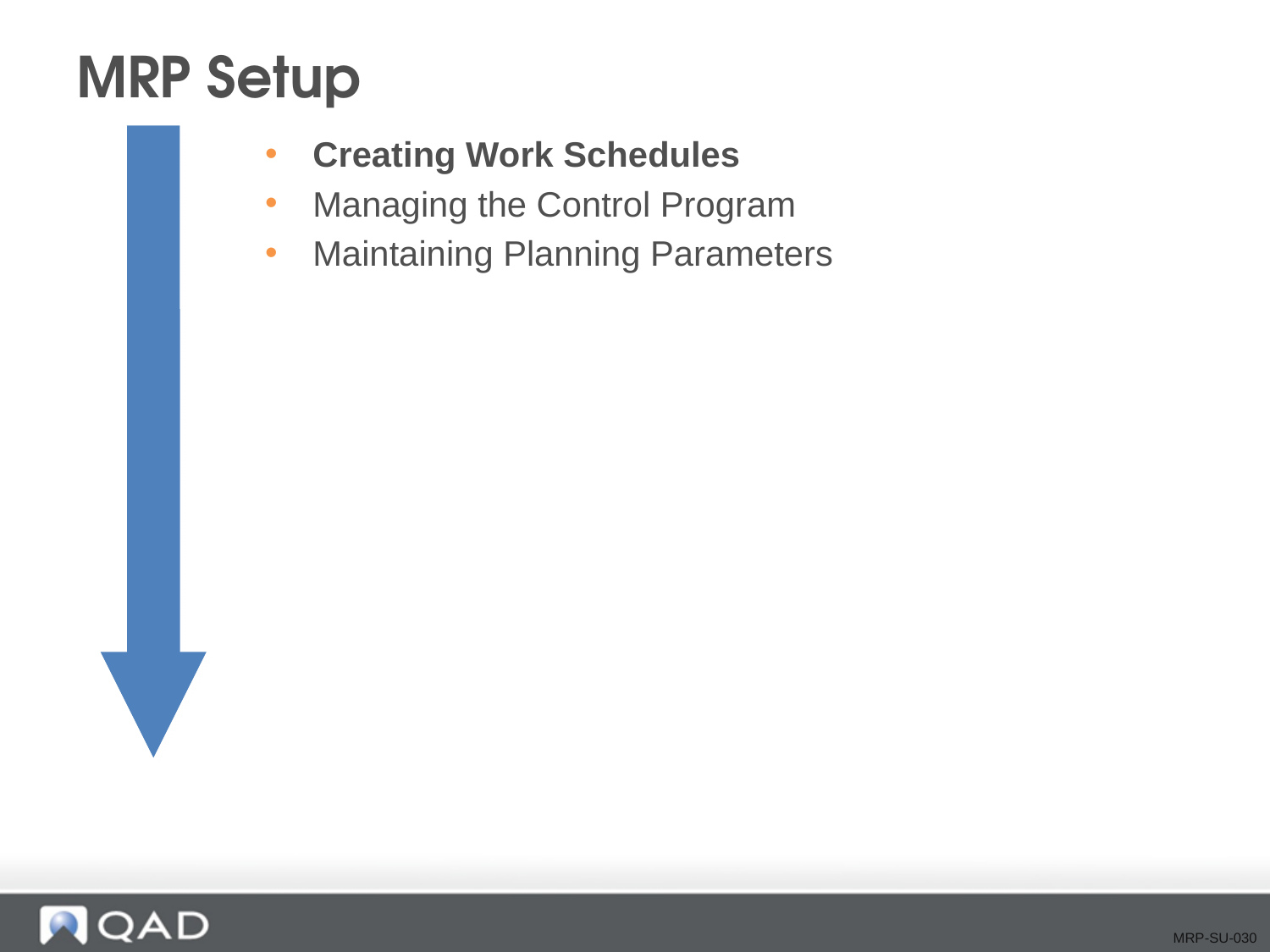

# MRP Setup

Creating Work Schedules
Managing the Control Program
Maintaining Planning Parameters
MRP-SU-030